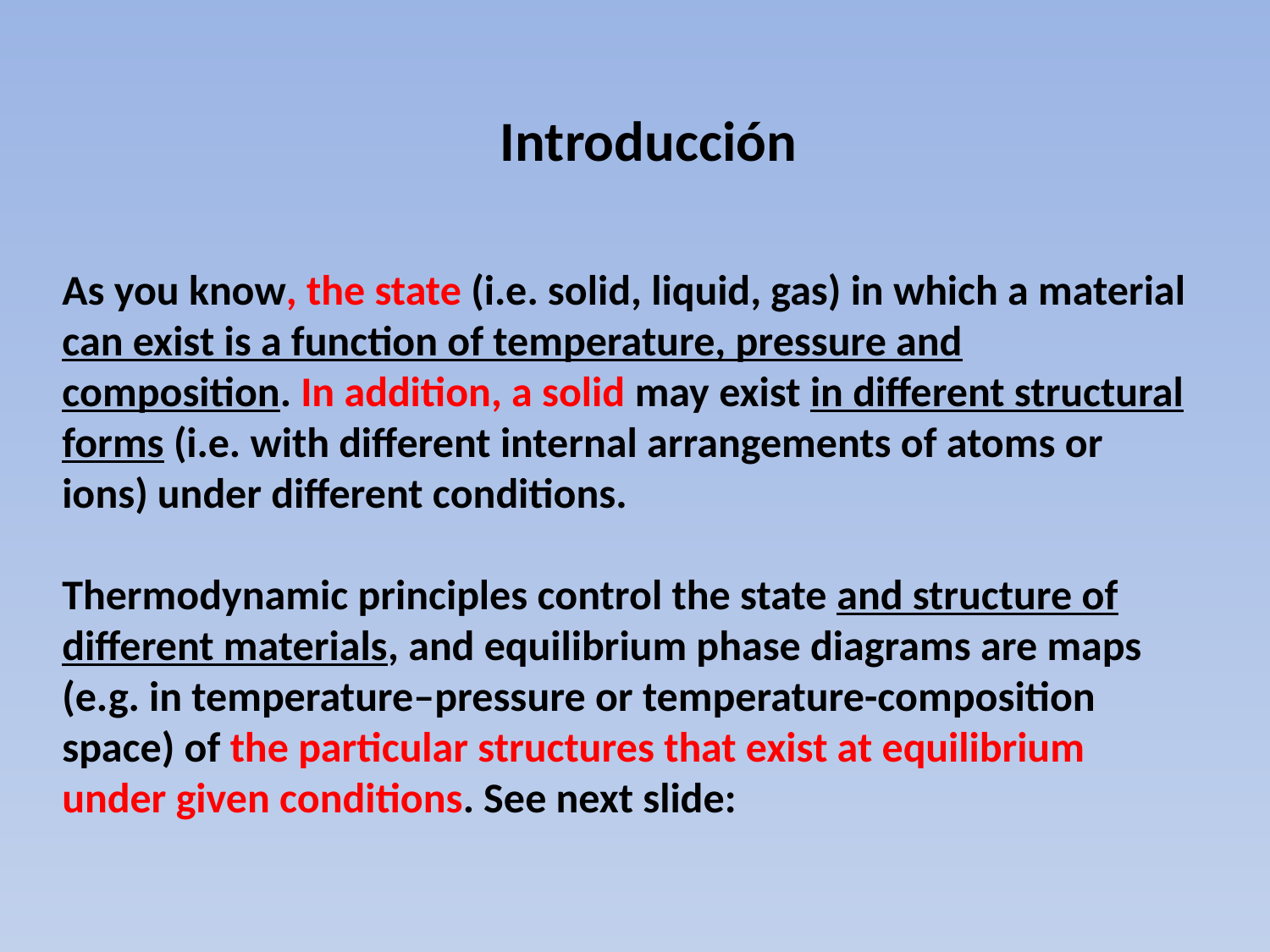

# Introducción

As you know, the state (i.e. solid, liquid, gas) in which a material can exist is a function of temperature, pressure and composition. In addition, a solid may exist in different structural forms (i.e. with different internal arrangements of atoms or ions) under different conditions.

Thermodynamic principles control the state and structure of different materials, and equilibrium phase diagrams are maps (e.g. in temperature–pressure or temperature-composition space) of the particular structures that exist at equilibrium under given conditions. See next slide: